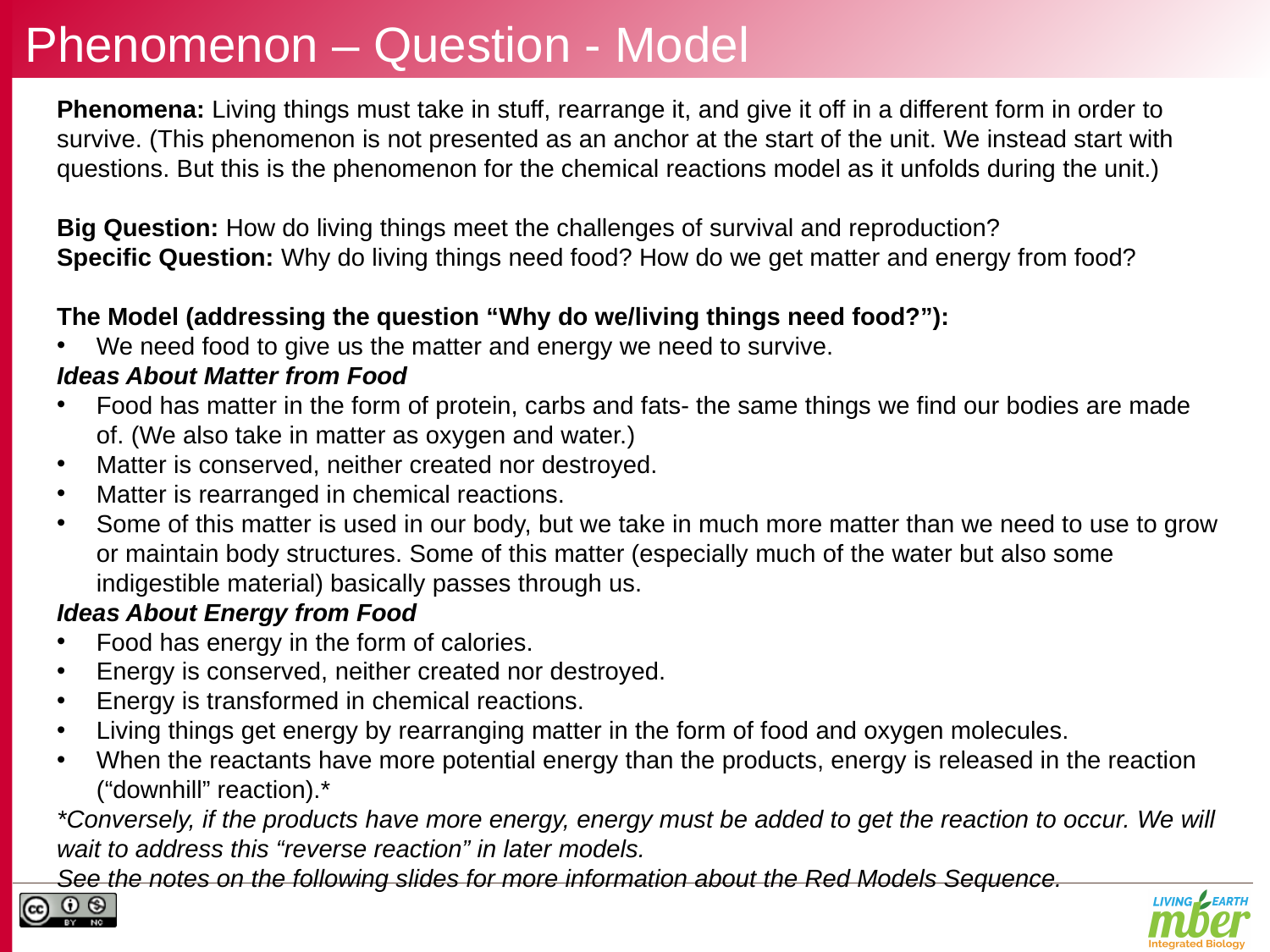

# Phenomenon – Question - Model
Phenomena: Living things must take in stuff, rearrange it, and give it off in a different form in order to survive. (This phenomenon is not presented as an anchor at the start of the unit. We instead start with questions. But this is the phenomenon for the chemical reactions model as it unfolds during the unit.)

Big Question: How do living things meet the challenges of survival and reproduction?
Specific Question: Why do living things need food? How do we get matter and energy from food?

The Model (addressing the question “Why do we/living things need food?”):
We need food to give us the matter and energy we need to survive.
Ideas About Matter from Food
Food has matter in the form of protein, carbs and fats- the same things we find our bodies are made of. (We also take in matter as oxygen and water.)
Matter is conserved, neither created nor destroyed.
Matter is rearranged in chemical reactions.
Some of this matter is used in our body, but we take in much more matter than we need to use to grow or maintain body structures. Some of this matter (especially much of the water but also some indigestible material) basically passes through us.
Ideas About Energy from Food
Food has energy in the form of calories.
Energy is conserved, neither created nor destroyed.
Energy is transformed in chemical reactions.
Living things get energy by rearranging matter in the form of food and oxygen molecules.
When the reactants have more potential energy than the products, energy is released in the reaction (“downhill” reaction).*
*Conversely, if the products have more energy, energy must be added to get the reaction to occur. We will wait to address this “reverse reaction” in later models.
See the notes on the following slides for more information about the Red Models Sequence.